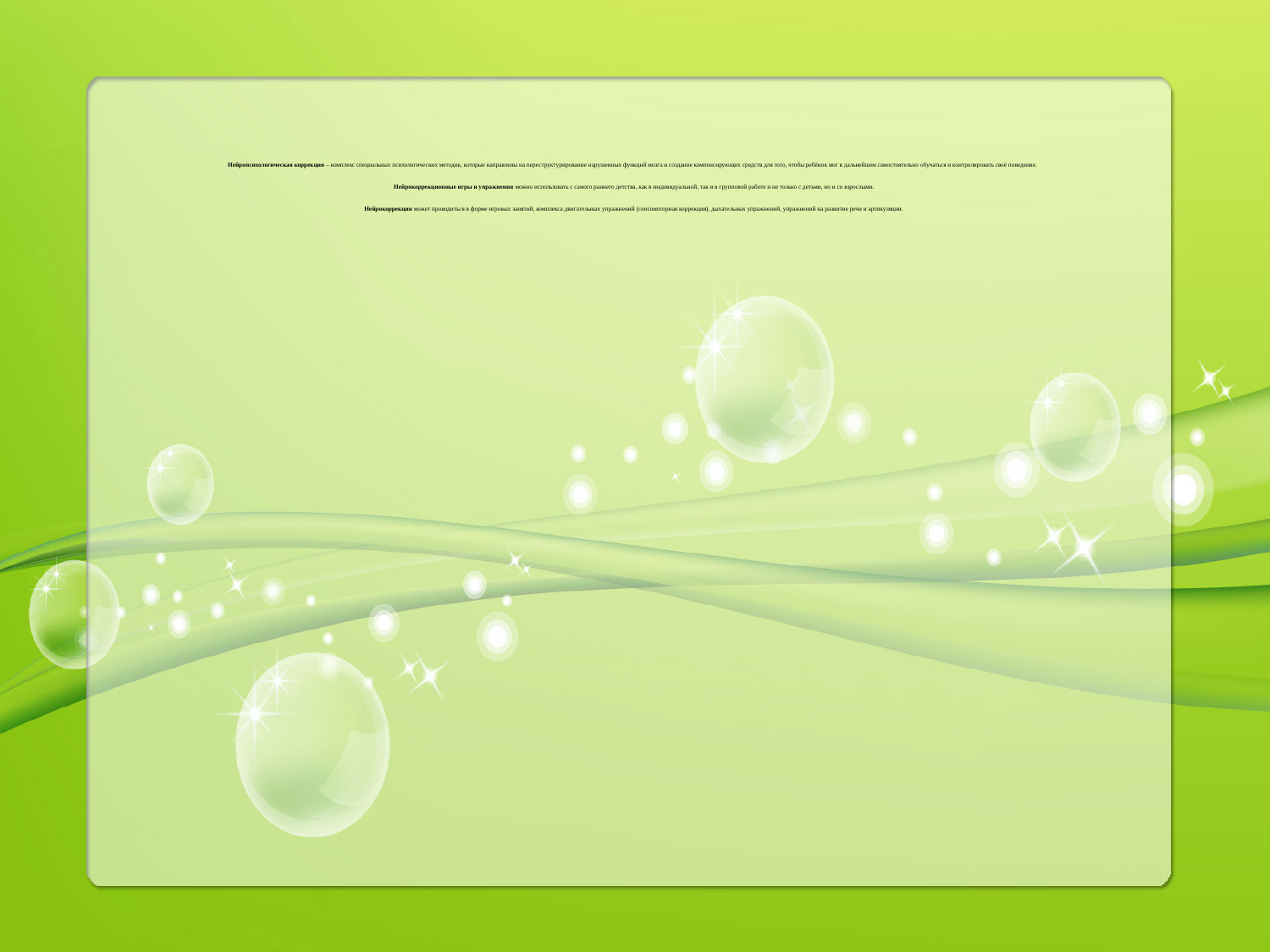

# Нейропсихологическая коррекция – комплекс специальных психологических методик, которые направлены на переструктурирование нарушенных функций мозга и создание компенсирующих средств для того, чтобы ребёнок мог в дальнейшем самостоятельно обучаться и контролировать своё поведение. Нейрокоррекционные игры и упражнения можно использовать с самого раннего детства, как в индивидуальной, так и в групповой работе и не только с детьми, но и со взрослыми. Нейрокоррекция может проводиться в форме игровых занятий, комплекса двигательных упражнений (сенсомоторная коррекция), дыхательных упражнений, упражнений на развитие речи и артикуляции.